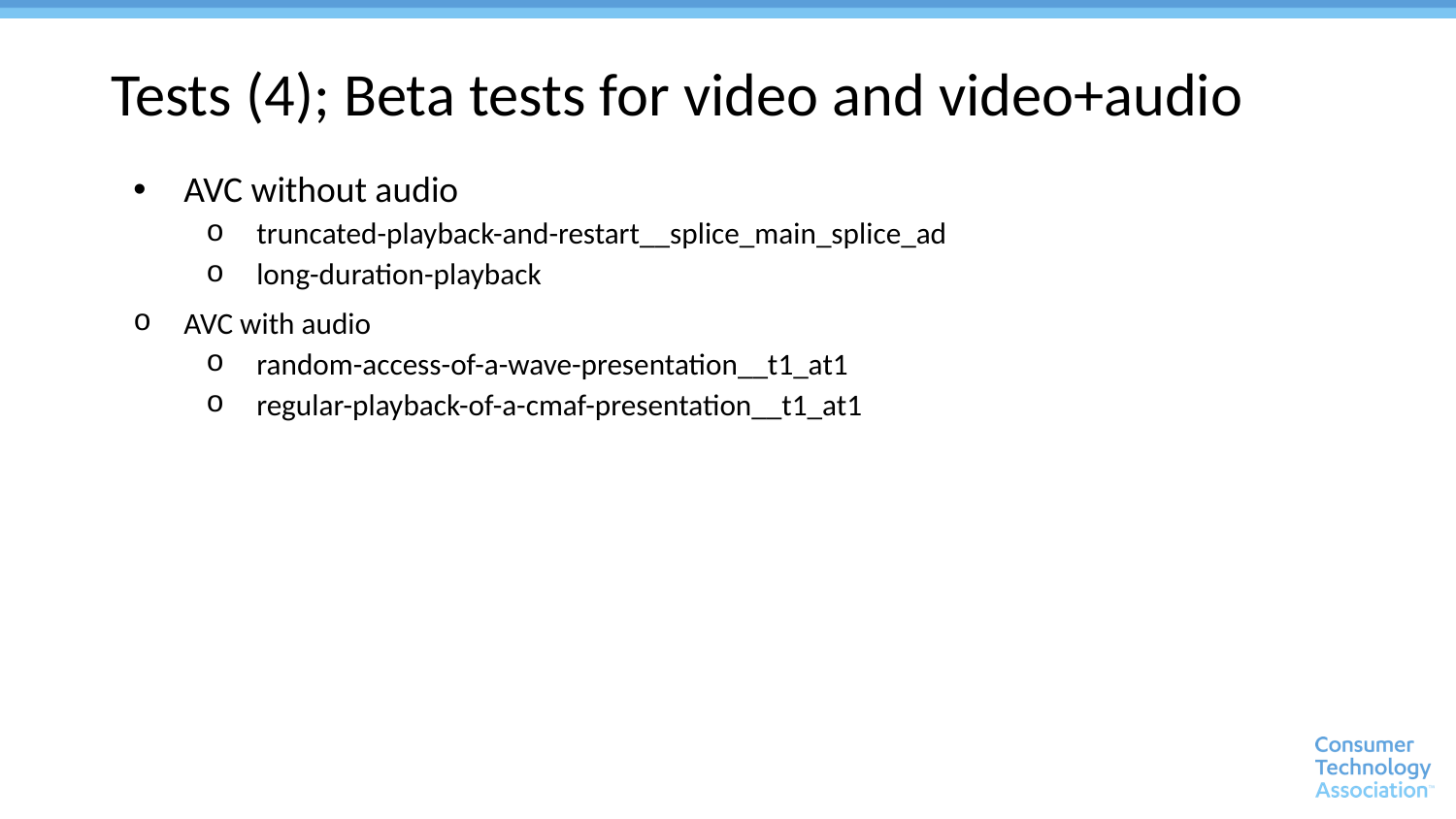

# Tests (4); Beta tests for video and video+audio
AVC without audio
truncated-playback-and-restart__splice_main_splice_ad
long-duration-playback
AVC with audio
random-access-of-a-wave-presentation__t1_at1
regular-playback-of-a-cmaf-presentation__t1_at1